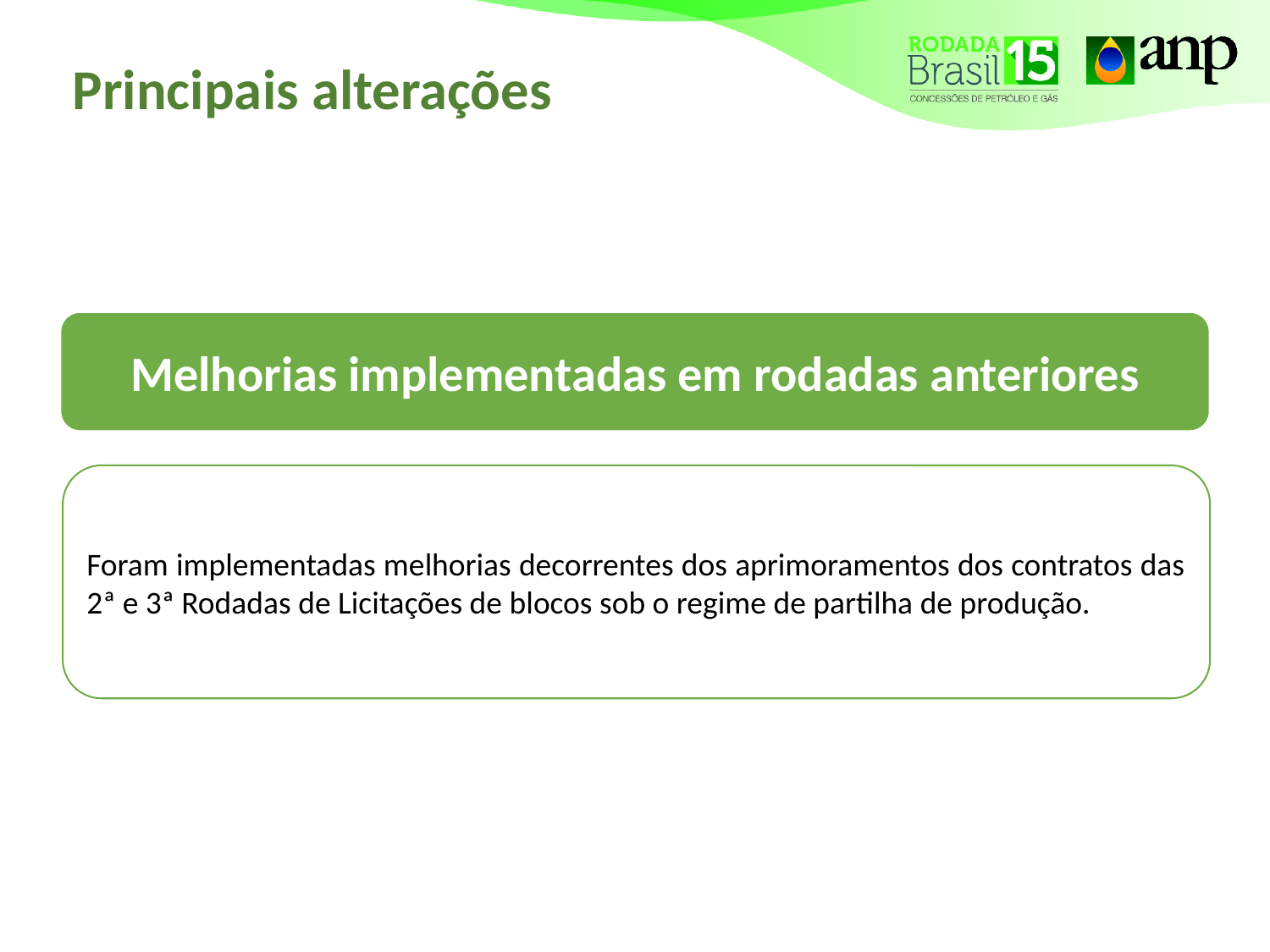

# Principais alterações
Melhorias implementadas em rodadas anteriores
Foram implementadas melhorias decorrentes dos aprimoramentos dos contratos das 2ª e 3ª Rodadas de Licitações de blocos sob o regime de partilha de produção.